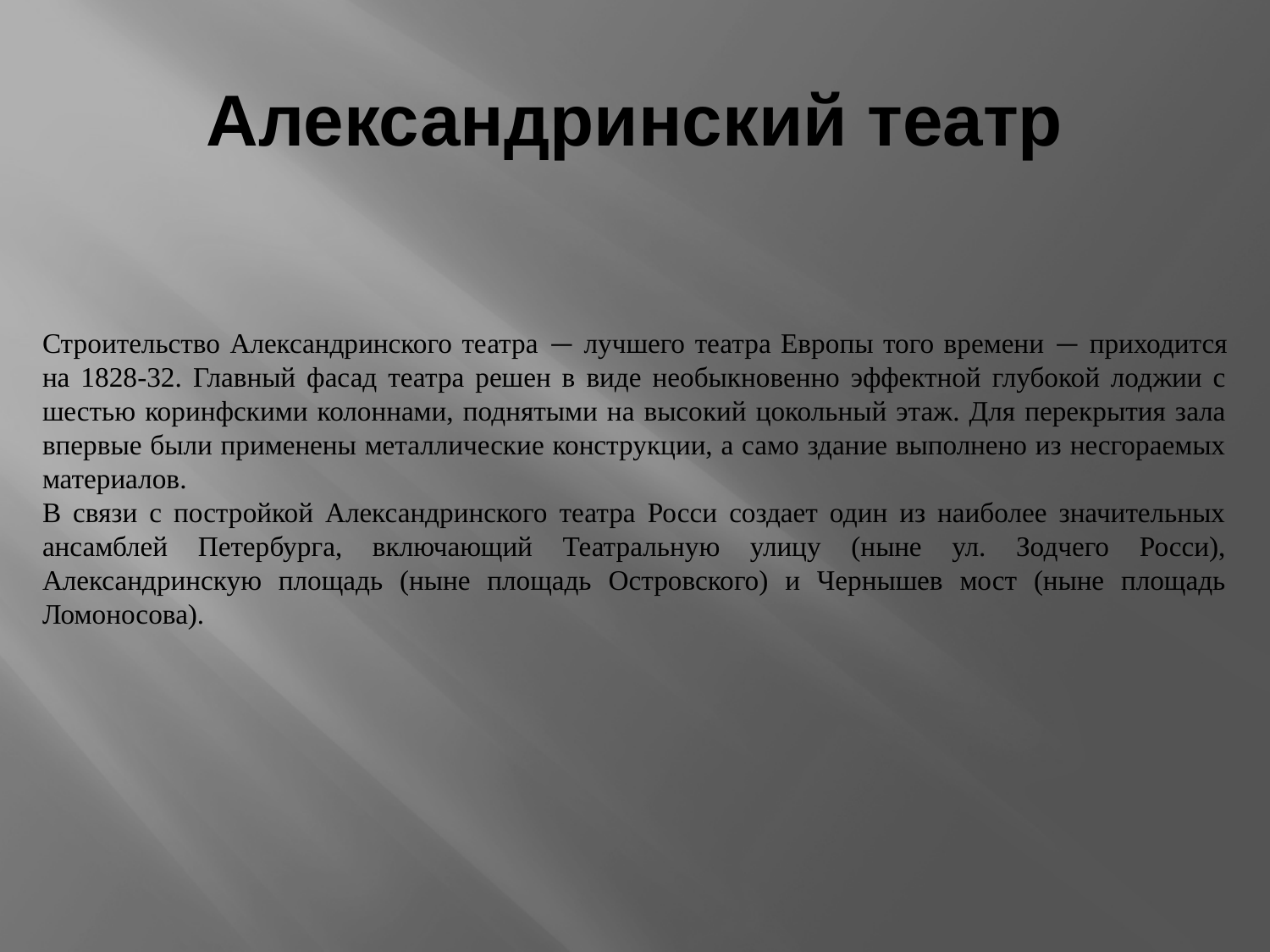

# Александpинский театр
Строительство Александpинского театра — лучшего театра Европы того времени — приходится на 1828-32. Главный фасад театра решен в виде необыкновенно эффектной глубокой лоджии с шестью коринфскими колоннами, поднятыми на высокий цокольный этаж. Для перекрытия зала впервые были применены металлические конструкции, а само здание выполнено из несгораемых материалов.
В связи с постройкой Александринского театра Росси создает один из наиболее значительных ансамблей Петербурга, включающий Театральную улицу (ныне ул. Зодчего Росси), Александринскую площадь (ныне площадь Островского) и Чернышев мост (ныне площадь Ломоносова).